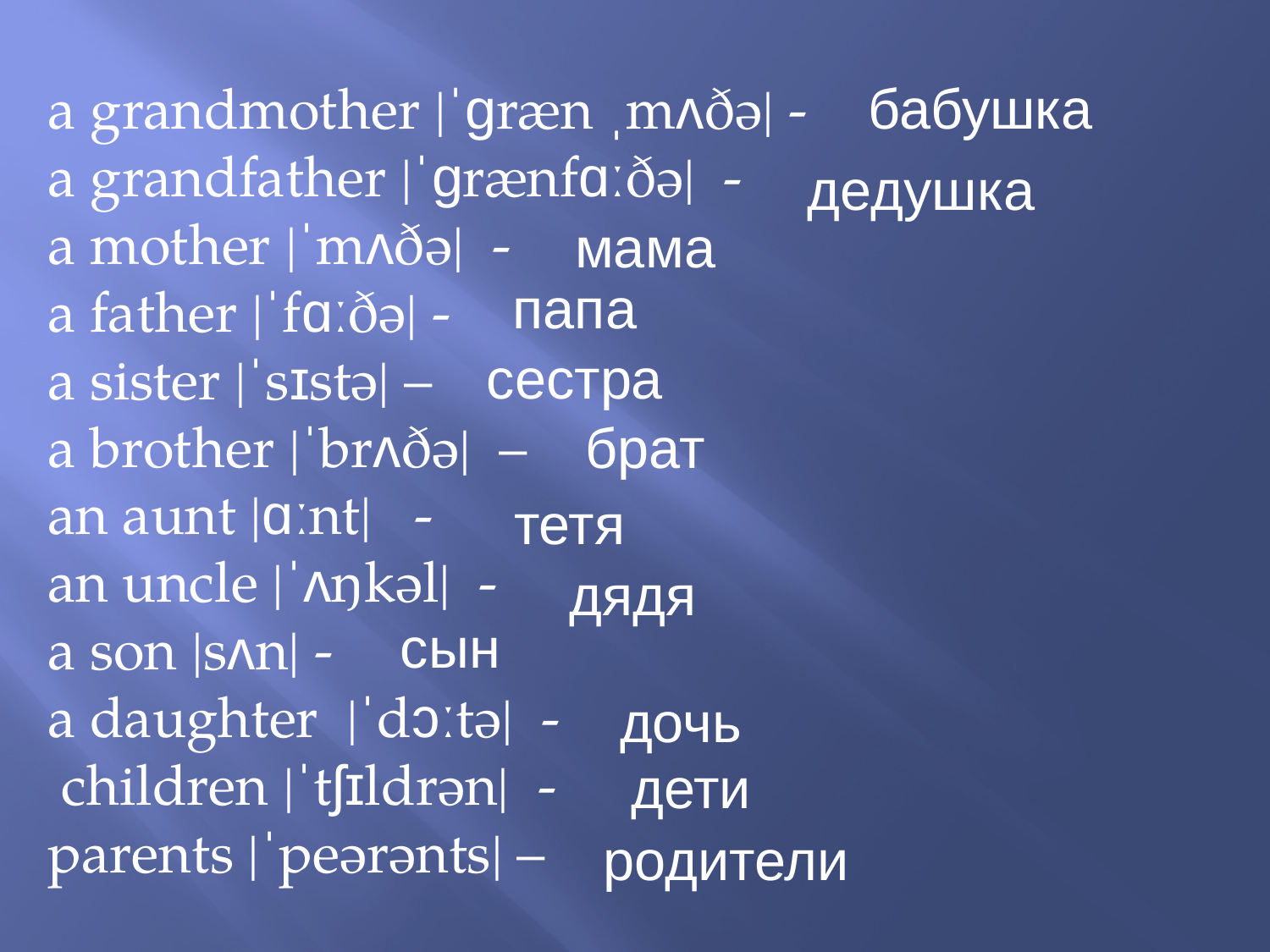

a grandmother |ˈɡræn ˌmʌðə| -
a grandfather |ˈɡrænfɑːðə|  -
a mother |ˈmʌðə|  -
a father |ˈfɑːðə| -
a sister |ˈsɪstə| –
a brother |ˈbrʌðə|  –
an aunt |ɑːnt|   -
an uncle |ˈʌŋkəl|  -
a son |sʌn| -
a daughter  |ˈdɔːtə|  -
 children |ˈtʃɪldrən|  -
parents |ˈpeərənts| –
бабушка
дедушка
мама
папа
сестра
брат
тетя
дядя
сын
дочь
дети
родители